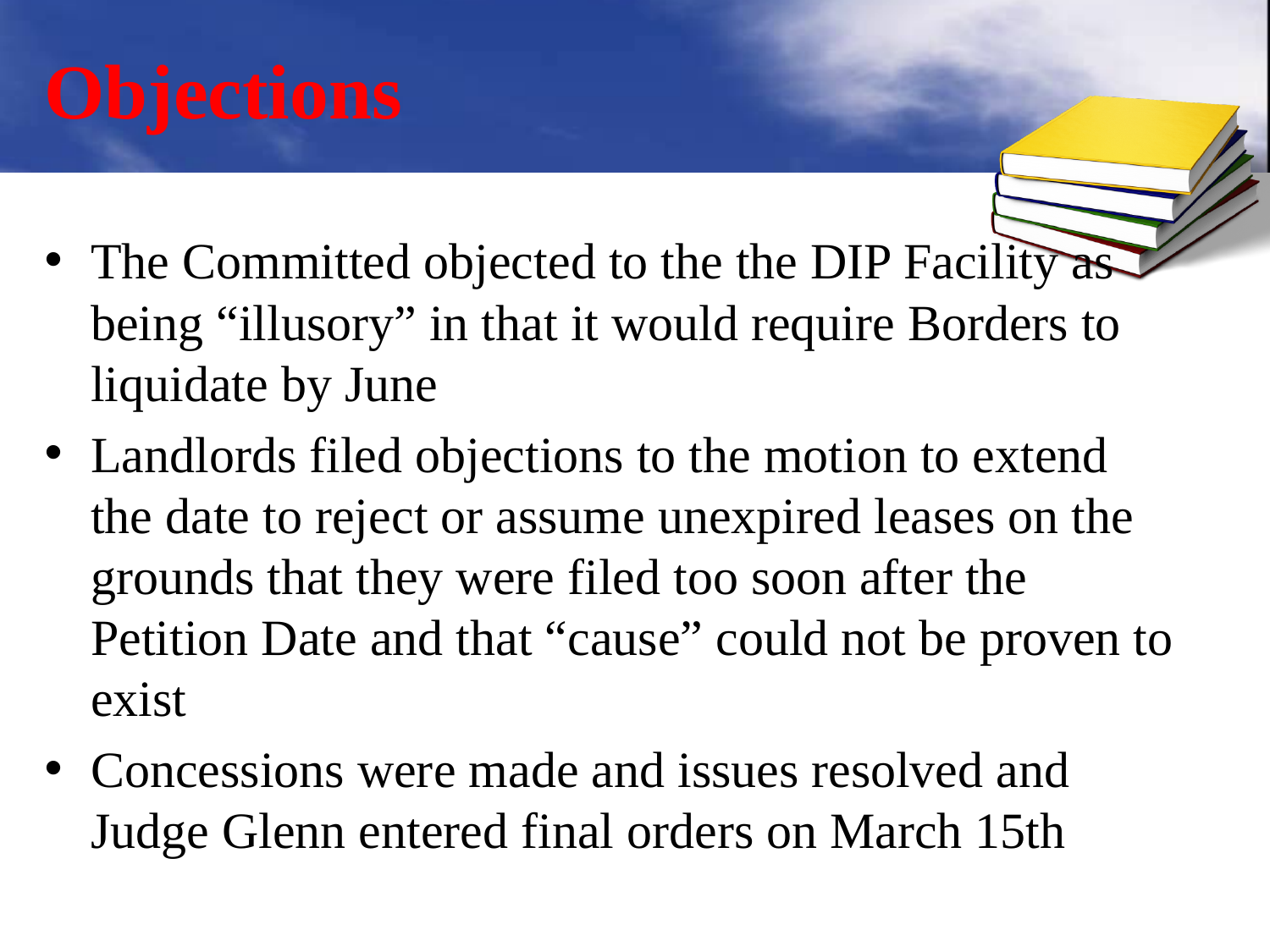

# Objections
The Committed objected to the the DIP Facility as being “illusory” in that it would require Borders to liquidate by June
Landlords filed objections to the motion to extend the date to reject or assume unexpired leases on the grounds that they were filed too soon after the Petition Date and that “cause” could not be proven to exist
Concessions were made and issues resolved and Judge Glenn entered final orders on March 15th